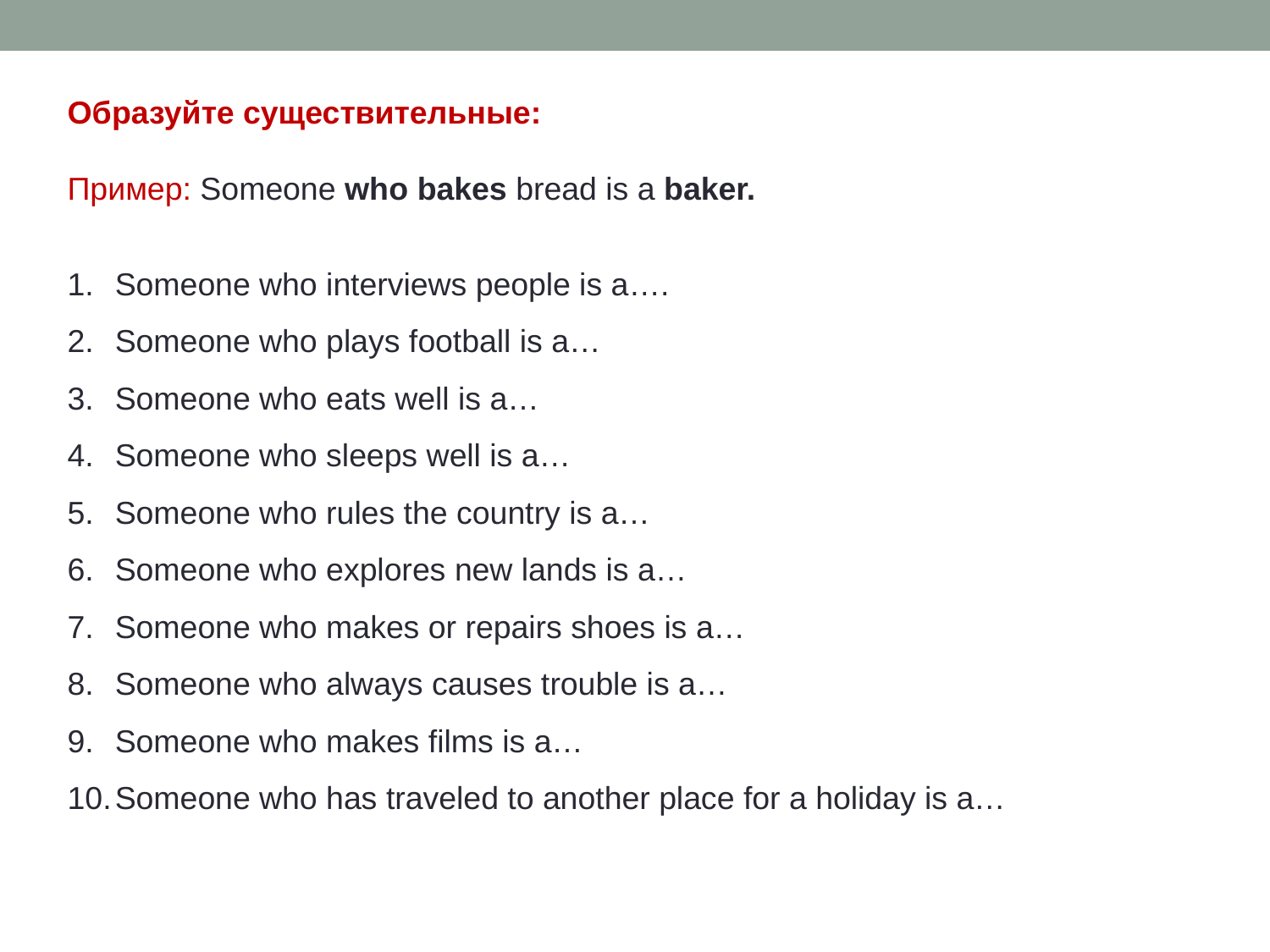

Образуйте существительные:

Пример: Someone who bakes bread is a baker.

Someone who interviews people is a….
Someone who plays football is a…
Someone who eats well is a…
Someone who sleeps well is a…
Someone who rules the country is a…
Someone who explores new lands is a…
Someone who makes or repairs shoes is a…
Someone who always causes trouble is a…
Someone who makes films is a…
Someone who has traveled to another place for a holiday is a…